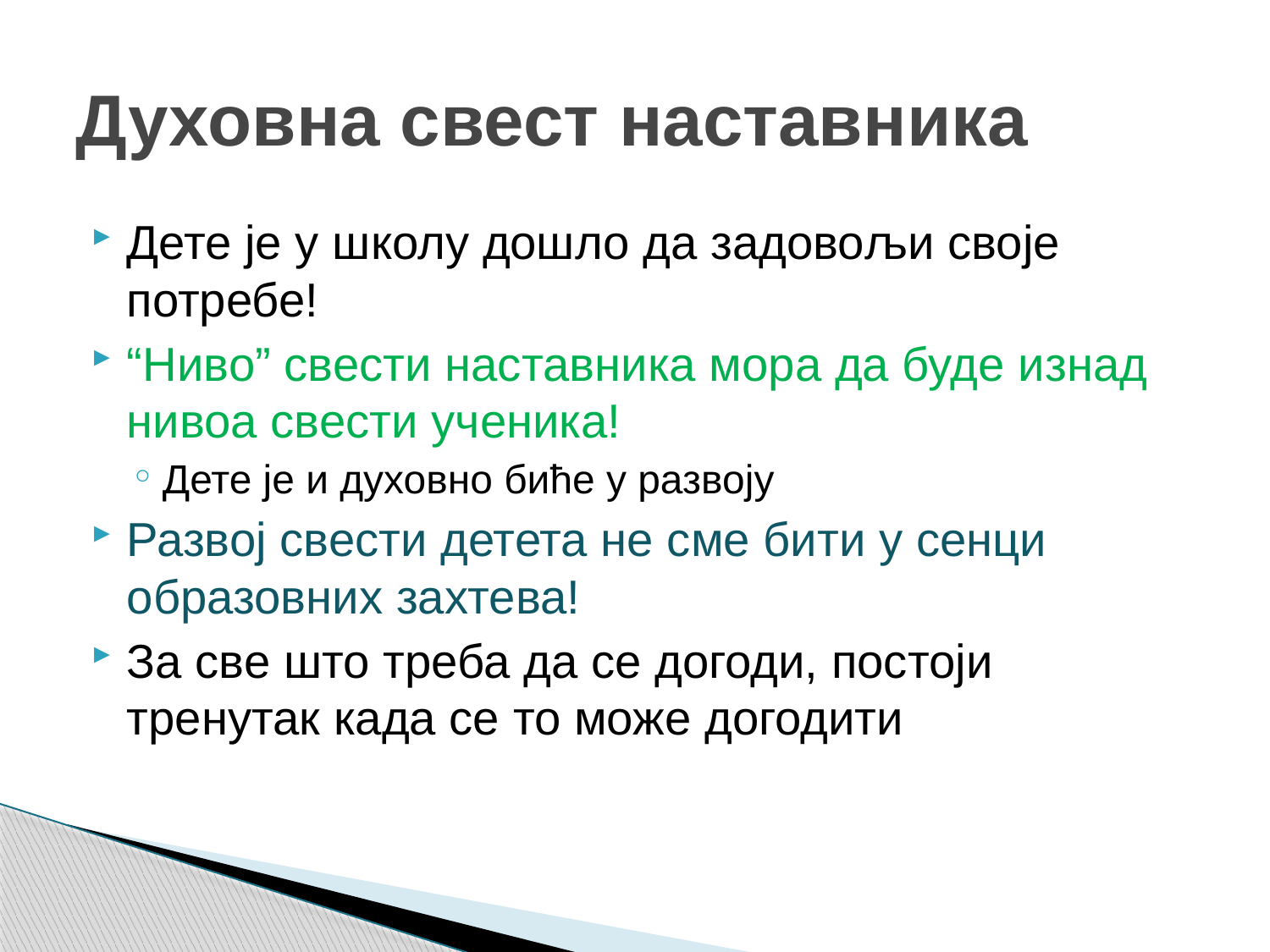

# Духовна свест наставника
Дете је у школу дошло да задовољи своје потребе!
“Ниво” свести наставника мора да буде изнад нивоа свести ученика!
Дете је и духовно биће у развоју
Развој свести детета не сме бити у сенци образовних захтева!
За све што треба да се догоди, постоји тренутак када се то може догодити